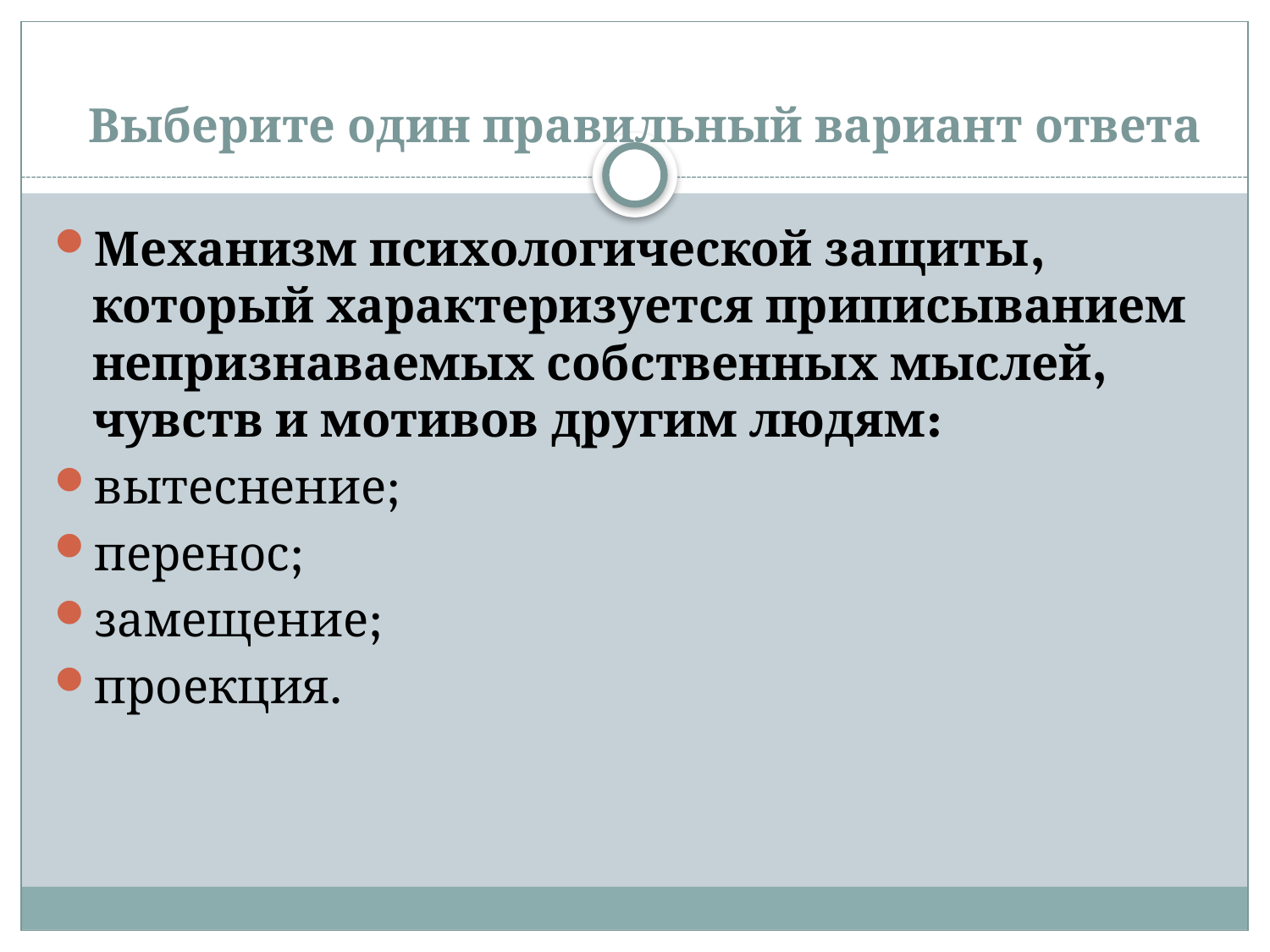

# Выберите один правильный вариант ответа
Механизм психологической защиты, который характеризуется приписыванием непризнаваемых соб­ственных мыслей, чувств и мотивов другим людям:
вытеснение;
перенос;
замещение;
проекция.